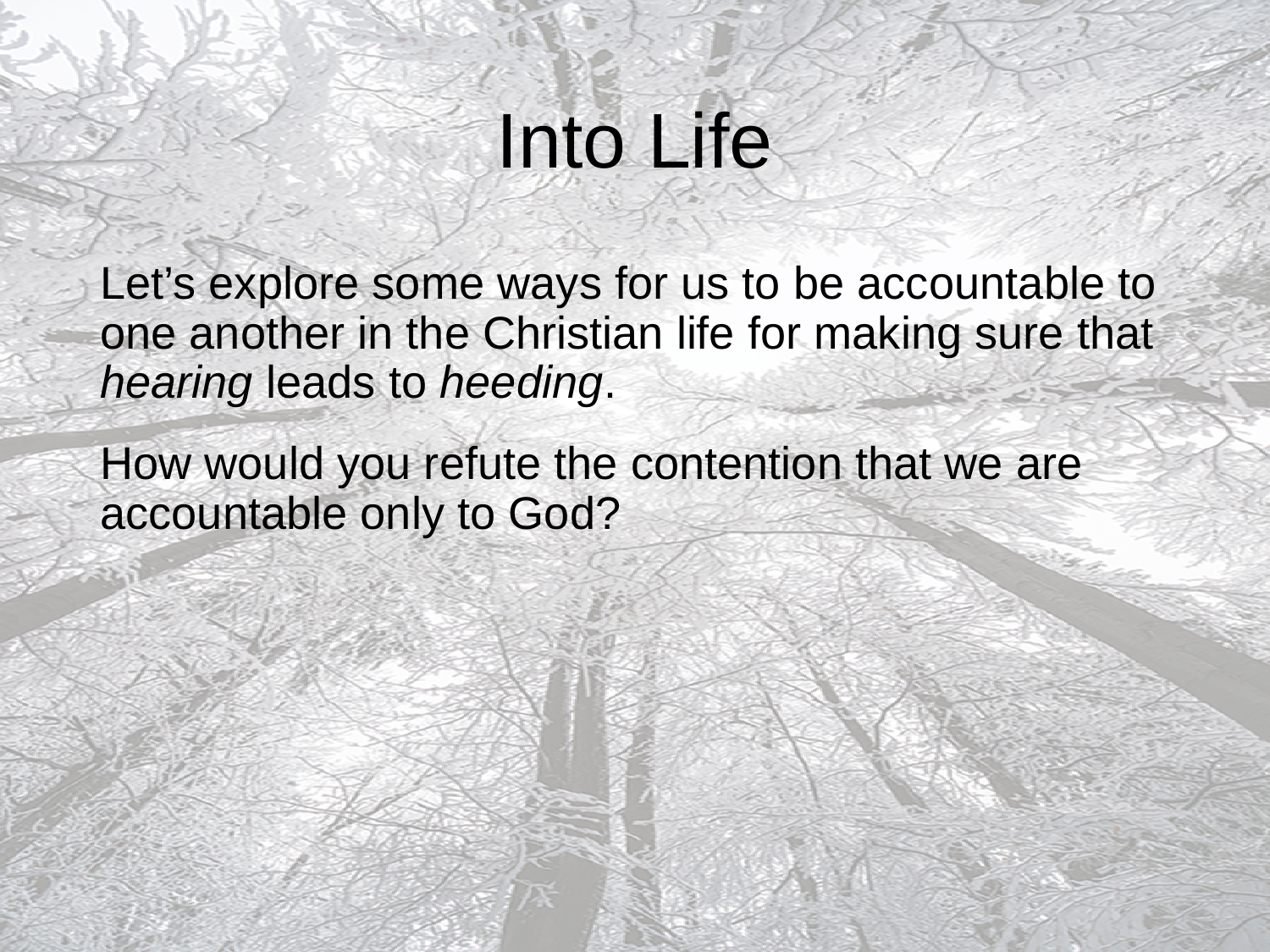

# Into Life
Let’s explore some ways for us to be accountable to one another in the Christian life for making sure that hearing leads to heeding.
How would you refute the contention that we are accountable only to God?